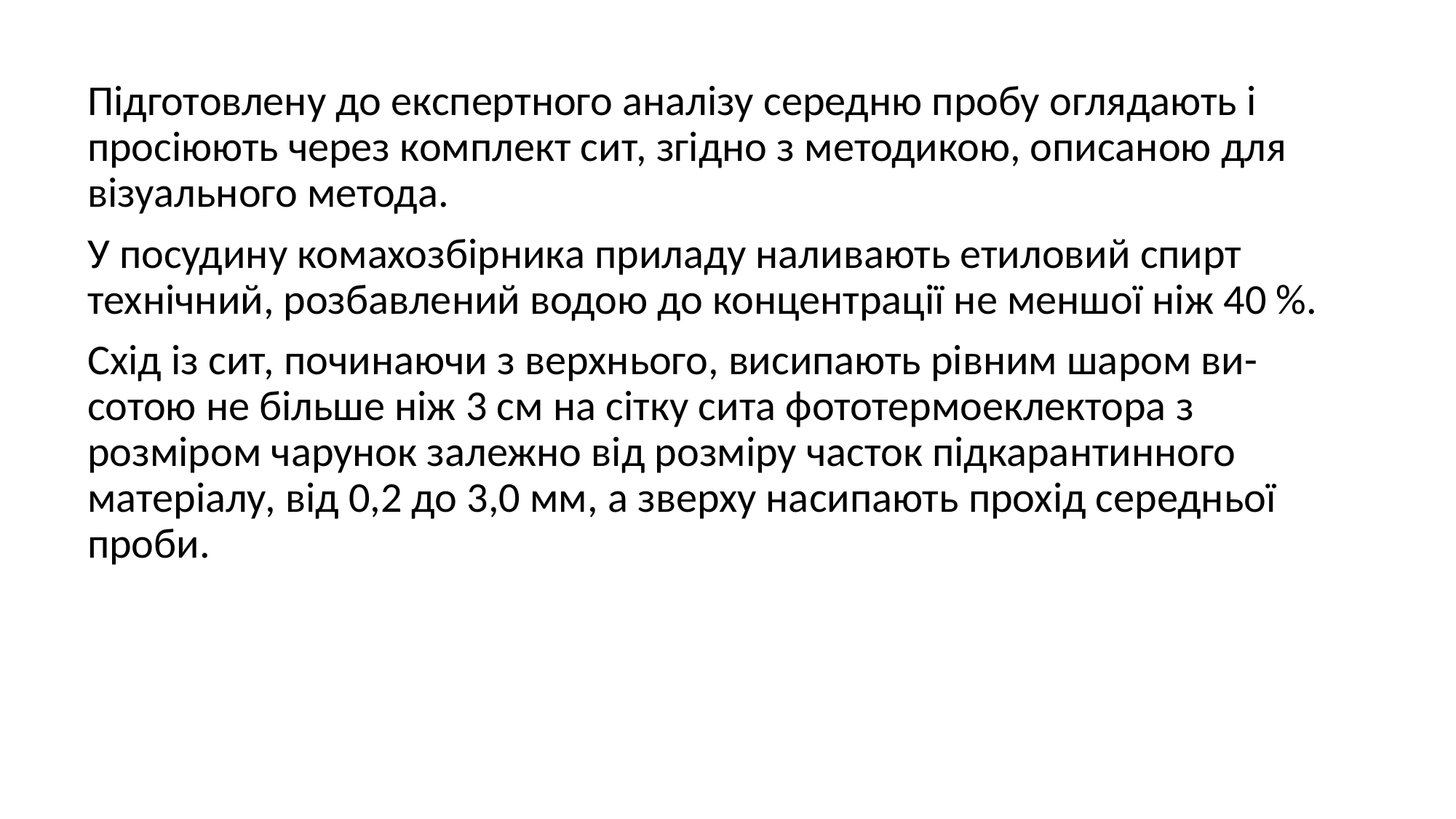

Підготовлену до експертного аналізу середню пробу оглядають і просіюють через комплект сит, згідно з методикою, описаною для візуального метода.
У посудину комахозбірника приладу наливають етиловий спирт технічний, розбавлений водою до концентрації не меншої ніж 40 %.
Схід із сит, починаючи з верхнього, висипають рівним шаром ви-сотою не більше ніж 3 см на сітку сита фототермоеклектора з розміром чарунок залежно від розміру часток підкарантинного матеріалу, від 0,2 до 3,0 мм, а зверху насипають прохід середньої проби.